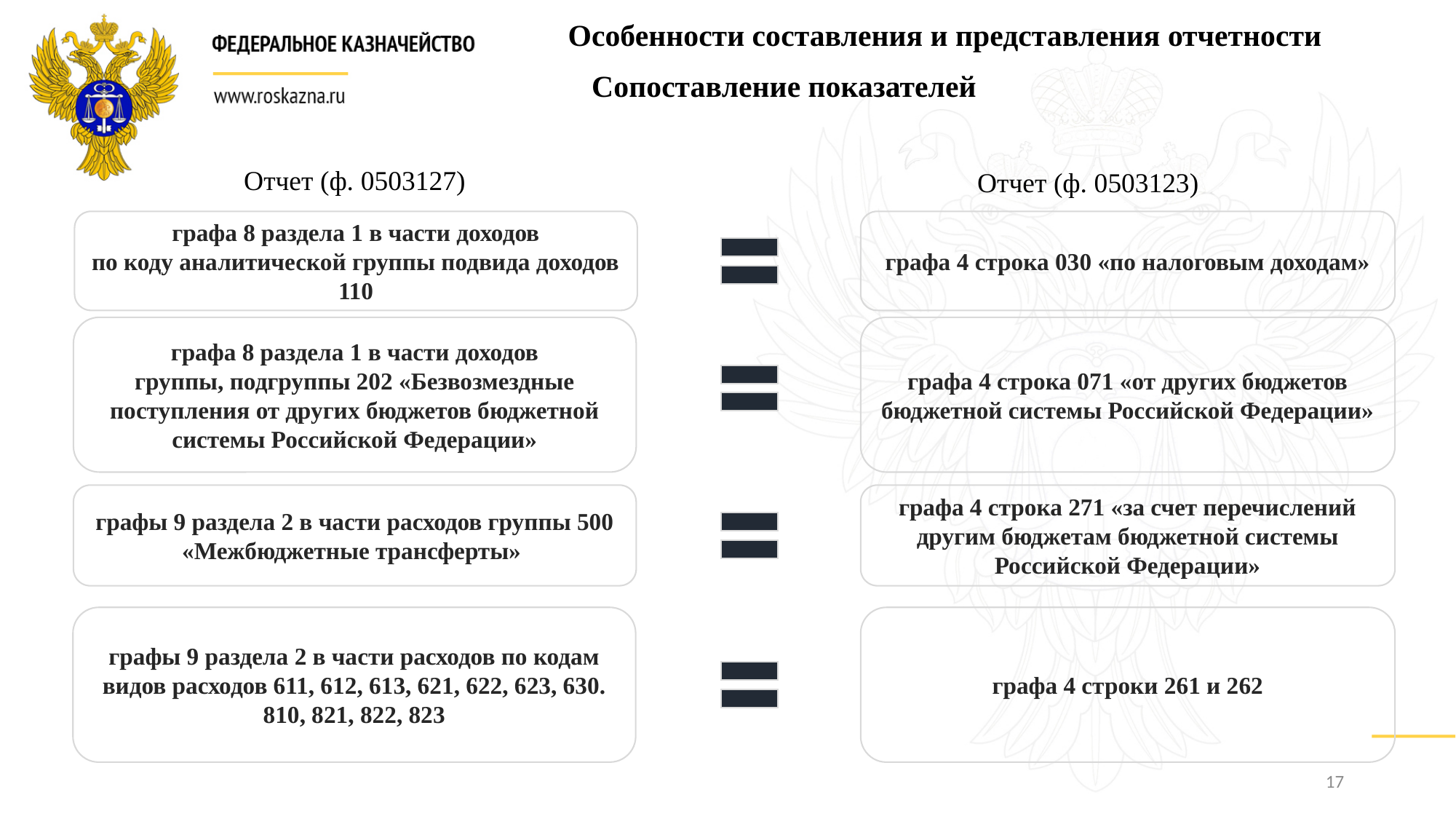

Особенности составления и представления отчетности
Сопоставление показателей
Отчет (ф. 0503127)
Отчет (ф. 0503123)
графа 8 раздела 1 в части доходов
по коду аналитической группы подвида доходов 110
графа 4 строка 030 «по налоговым доходам»

графа 8 раздела 1 в части доходов
группы, подгруппы 202 «Безвозмездные поступления от других бюджетов бюджетной системы Российской Федерации»
графа 4 строка 071 «от других бюджетов бюджетной системы Российской Федерации»

графы 9 раздела 2 в части расходов группы 500 «Межбюджетные трансферты»
графа 4 строка 271 «за счет перечислений другим бюджетам бюджетной системы Российской Федерации»

графа 4 строки 261 и 262
графы 9 раздела 2 в части расходов по кодам видов расходов 611, 612, 613, 621, 622, 623, 630. 810, 821, 822, 823

17